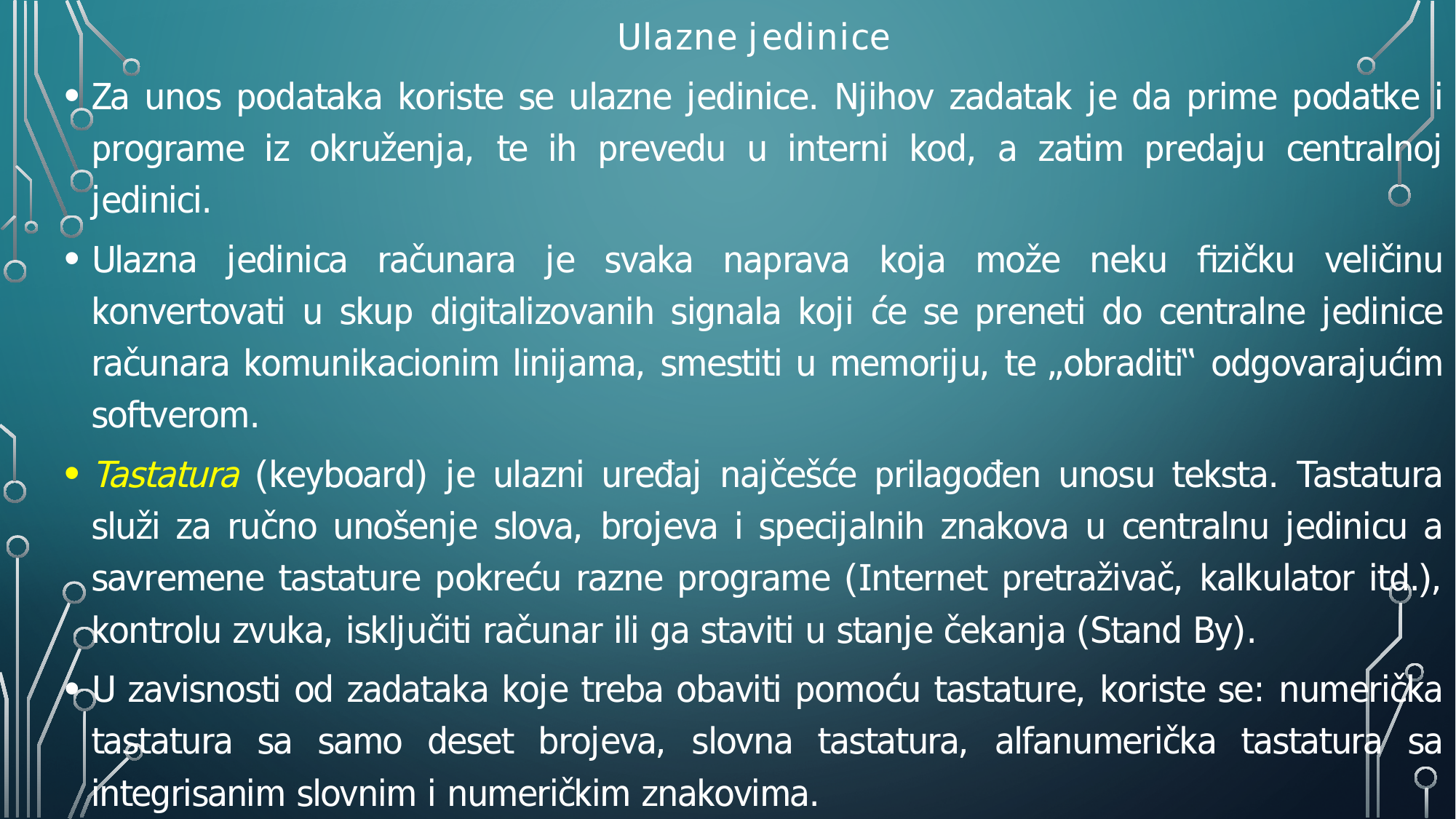

Ulazne jedinice
Za unos podataka koriste se ulazne jedinice. Njihov zadatak je da prime podatke i programe iz okruženja, te ih prevedu u interni kod, a zatim predaju centralnoj jedinici.
Ulazna jedinica računara je svaka naprava koja može neku fizičku veličinu konvertovati u skup digitalizovanih signala koji će se preneti do centralne jedinice računara komunikacionim linijama, smestiti u memoriju, te „obraditi“ odgovarajućim softverom.
Tastatura (keyboard) je ulazni uređaj najčešće prilagođen unosu teksta. Tastatura služi za ručno unošenje slova, brojeva i specijalnih znakova u centralnu jedinicu a savremene tastature pokreću razne programe (Internet pretraživač, kalkulator itd.), kontrolu zvuka, isključiti računar ili ga staviti u stanje čekanja (Stand By).
U zavisnosti od zadataka koje treba obaviti pomoću tastature, koriste se: numerička tastatura sa samo deset brojeva, slovna tastatura, alfanumerička tastatura sa integrisanim slovnim i numeričkim znakovima.